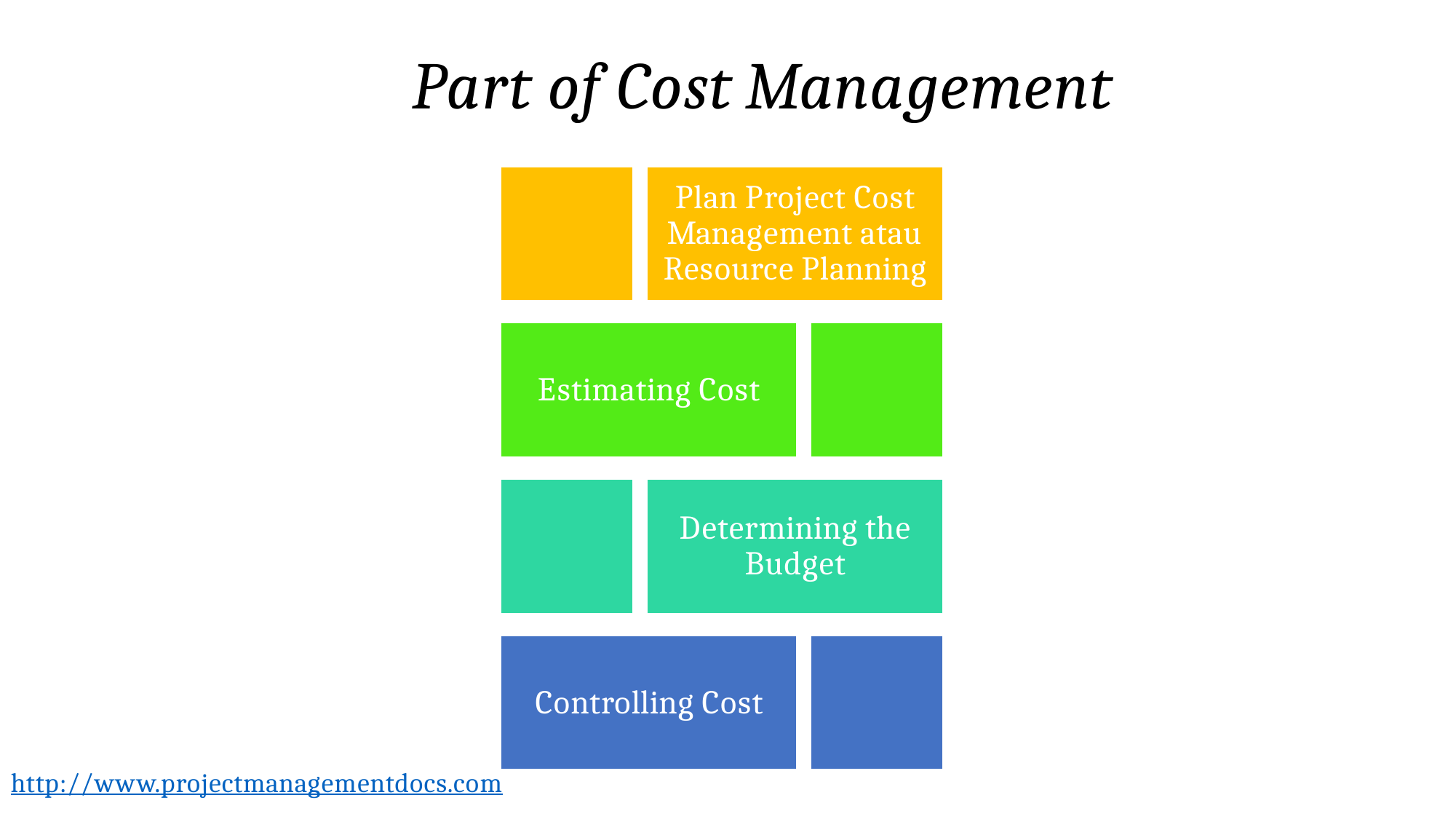

# Part of Cost Management
Plan Project Cost Management atau Resource Planning
Estimating Cost
Determining the Budget
Controlling Cost
http://www.projectmanagementdocs.com